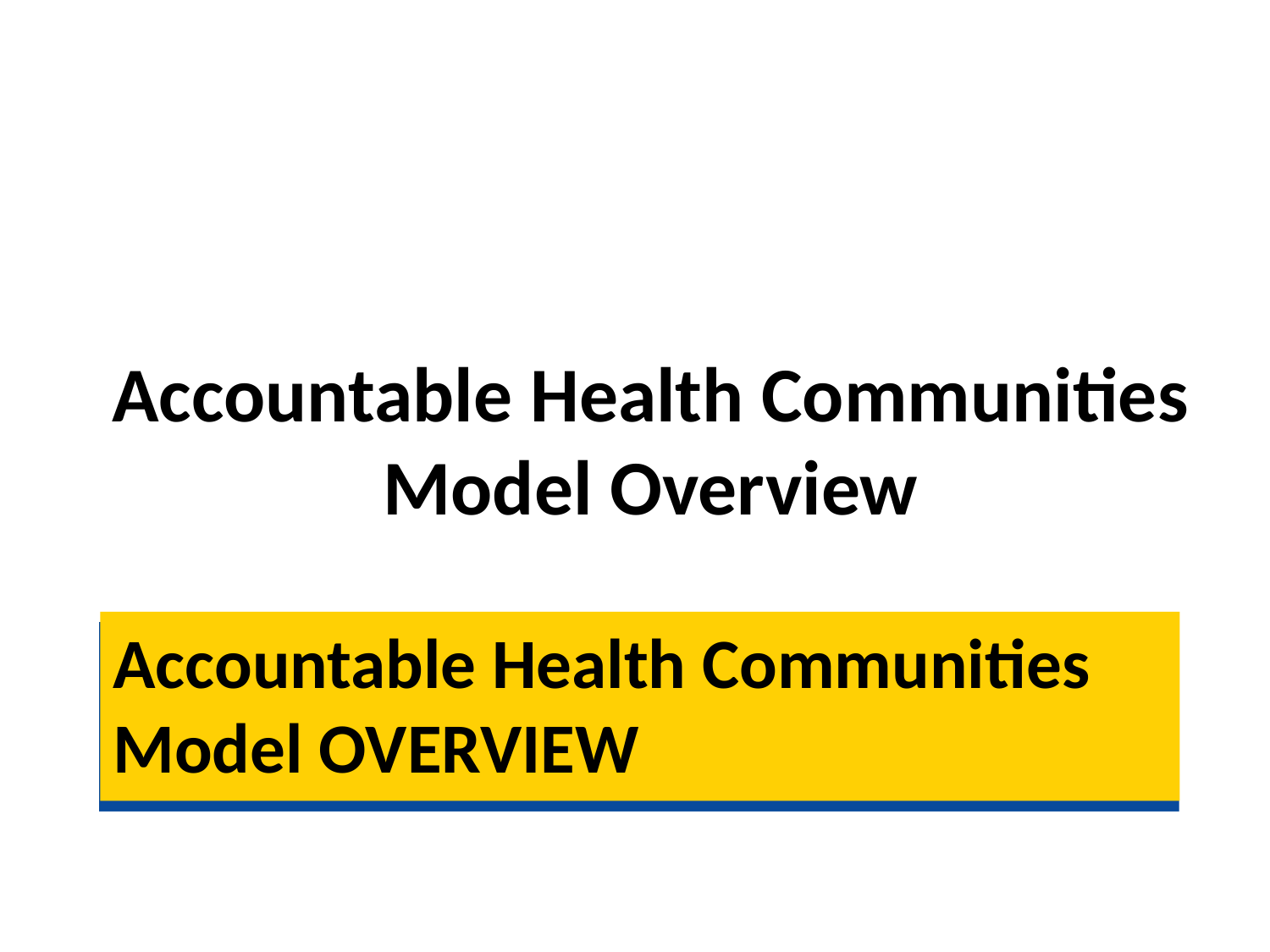

Accountable Health Communities
Model Overview
# Accountable Health Communities Model Overview